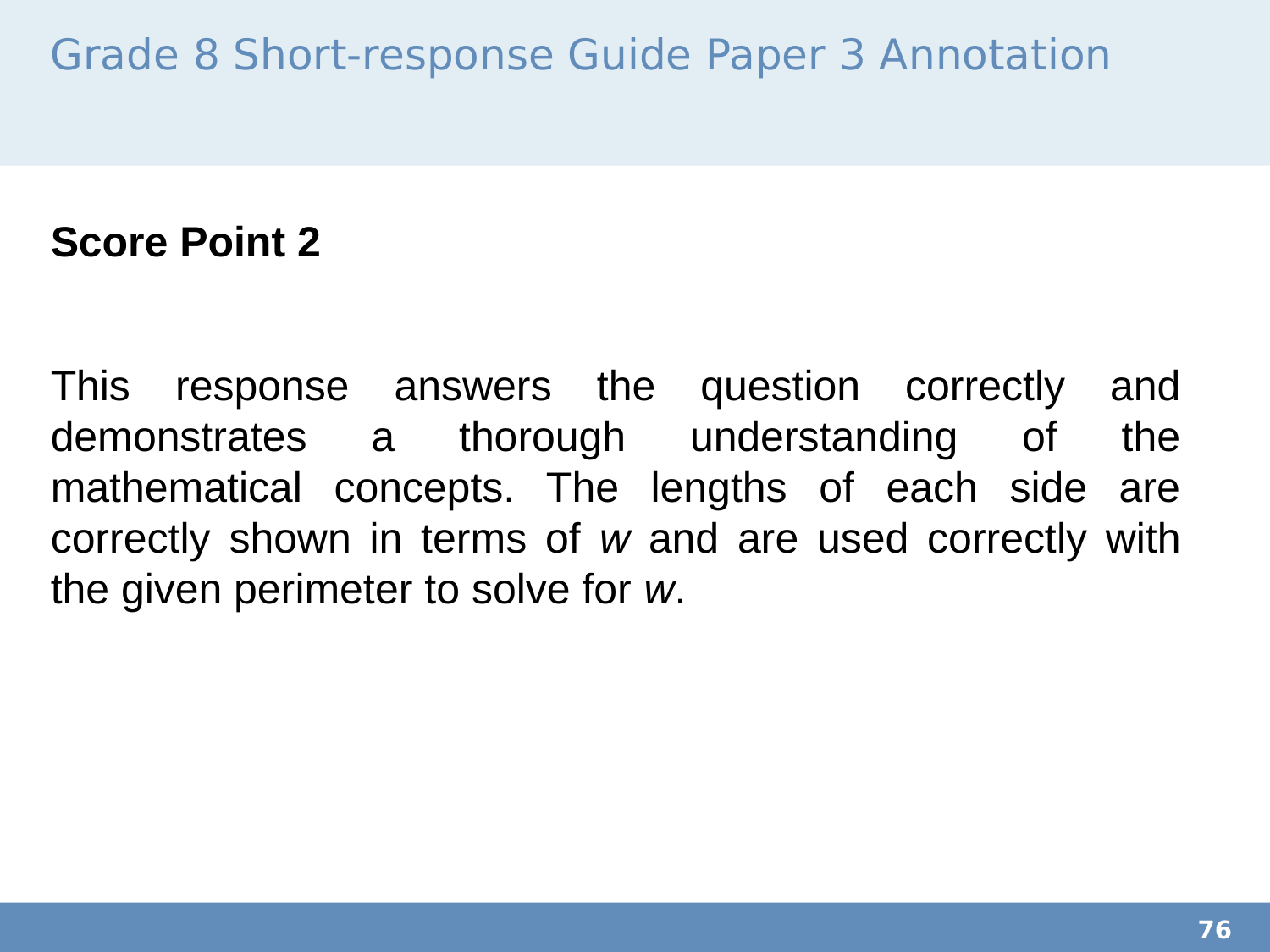

# Grade 8 Short-response Guide Paper 3 Annotation
Score Point 2

This response answers the question correctly and demonstrates a thorough understanding of the mathematical concepts. The lengths of each side are correctly shown in terms of w and are used correctly with the given perimeter to solve for w.
76